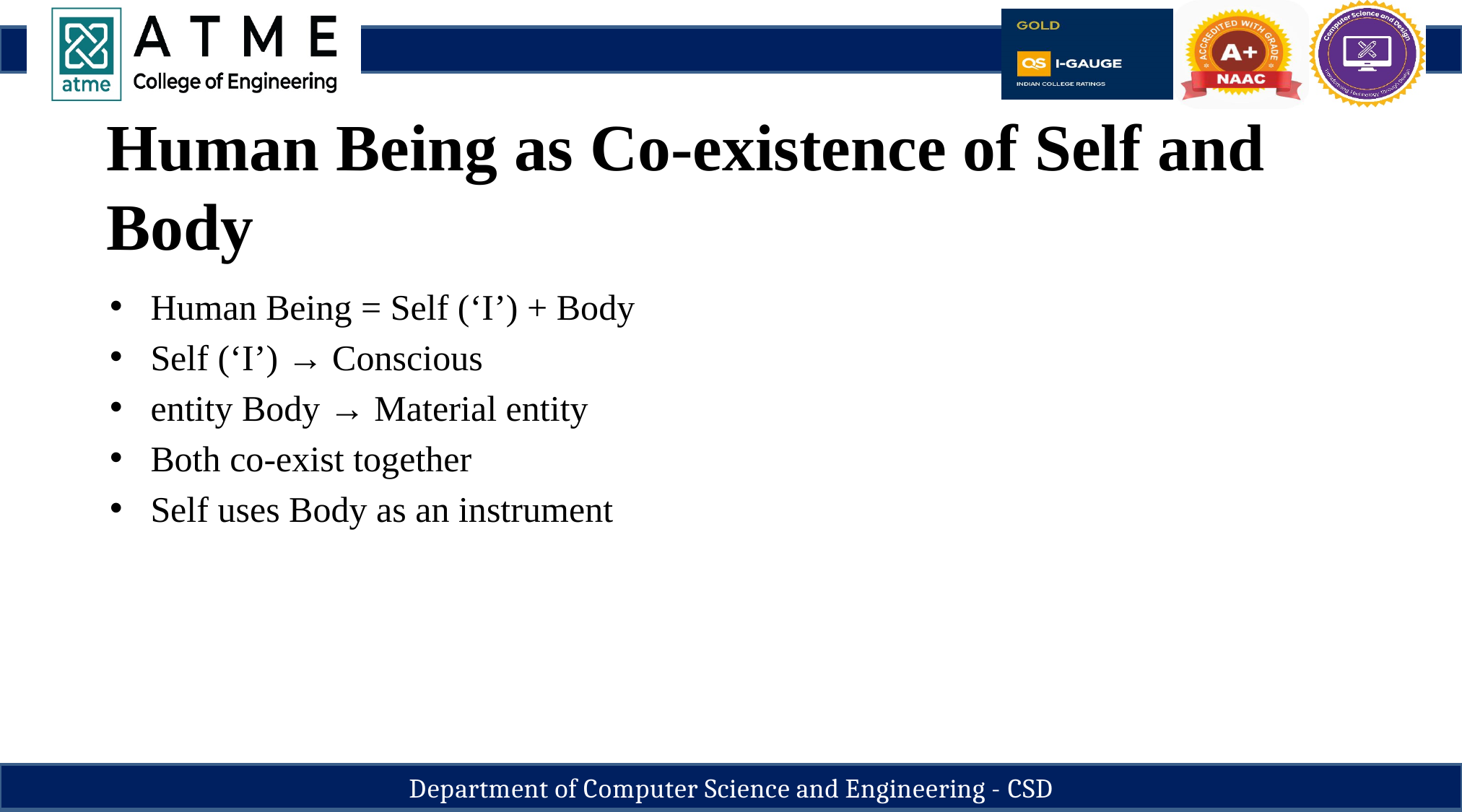

Human Being as Co-existence of Self and Body
Human Being = Self (‘I’) + Body
Self (‘I’) → Conscious
entity Body → Material entity
Both co-exist together
Self uses Body as an instrument
Department of Computer Science and Engineering - CSD